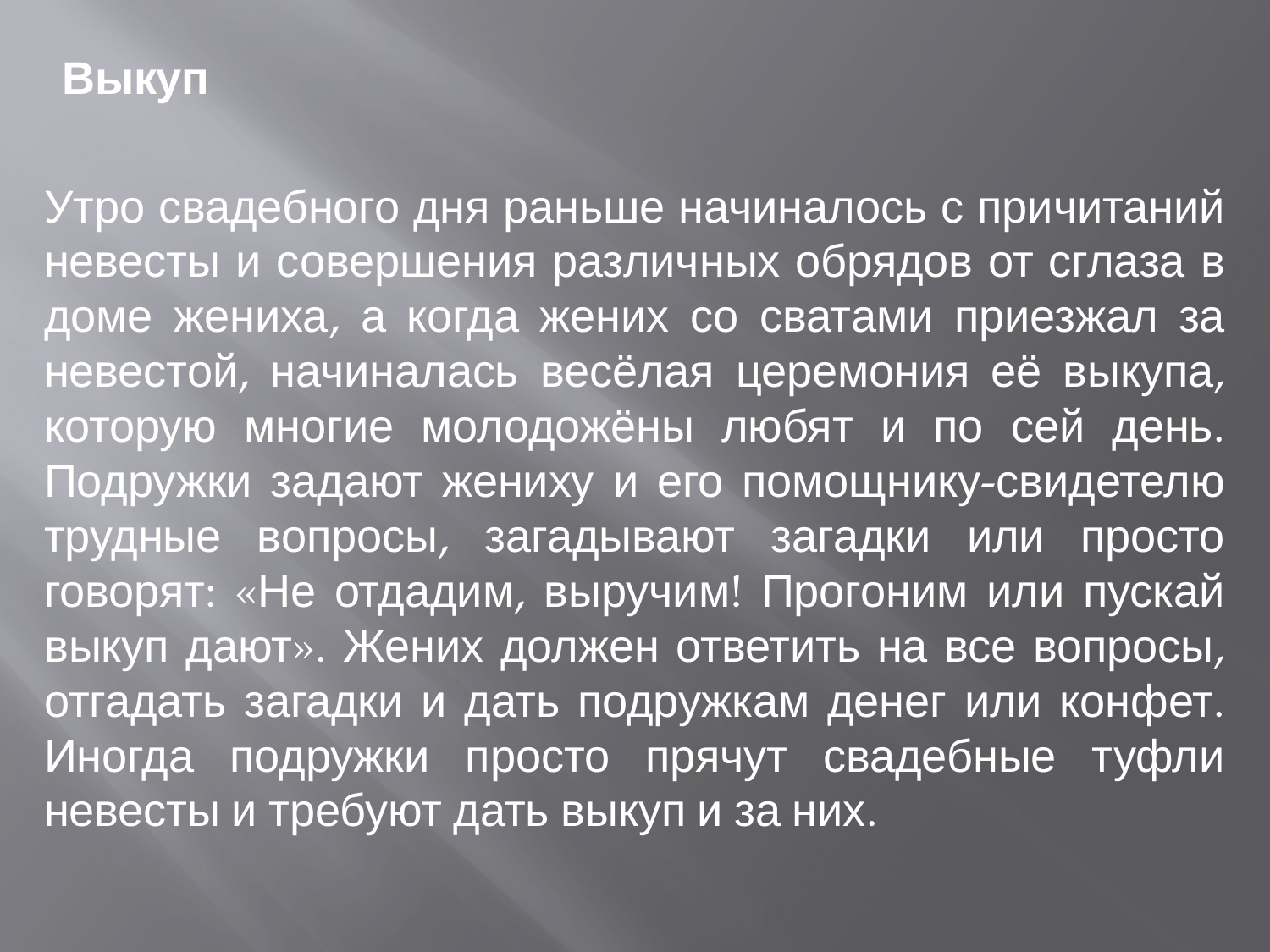

Выкуп

Утро свадебного дня раньше начиналось с причитаний невесты и совершения различных обрядов от сглаза в доме жениха, а когда жених со сватами приезжал за невестой, начиналась весёлая церемония её выкупа, которую многие молодожёны любят и по сей день. Подружки задают жениху и его помощнику-свидетелю трудные вопросы, загадывают загадки или просто говорят: «Не отдадим, выручим! Прогоним или пускай выкуп дают». Жених должен ответить на все вопросы, отгадать загадки и дать подружкам денег или конфет. Иногда подружки просто прячут свадебные туфли невесты и требуют дать выкуп и за них.